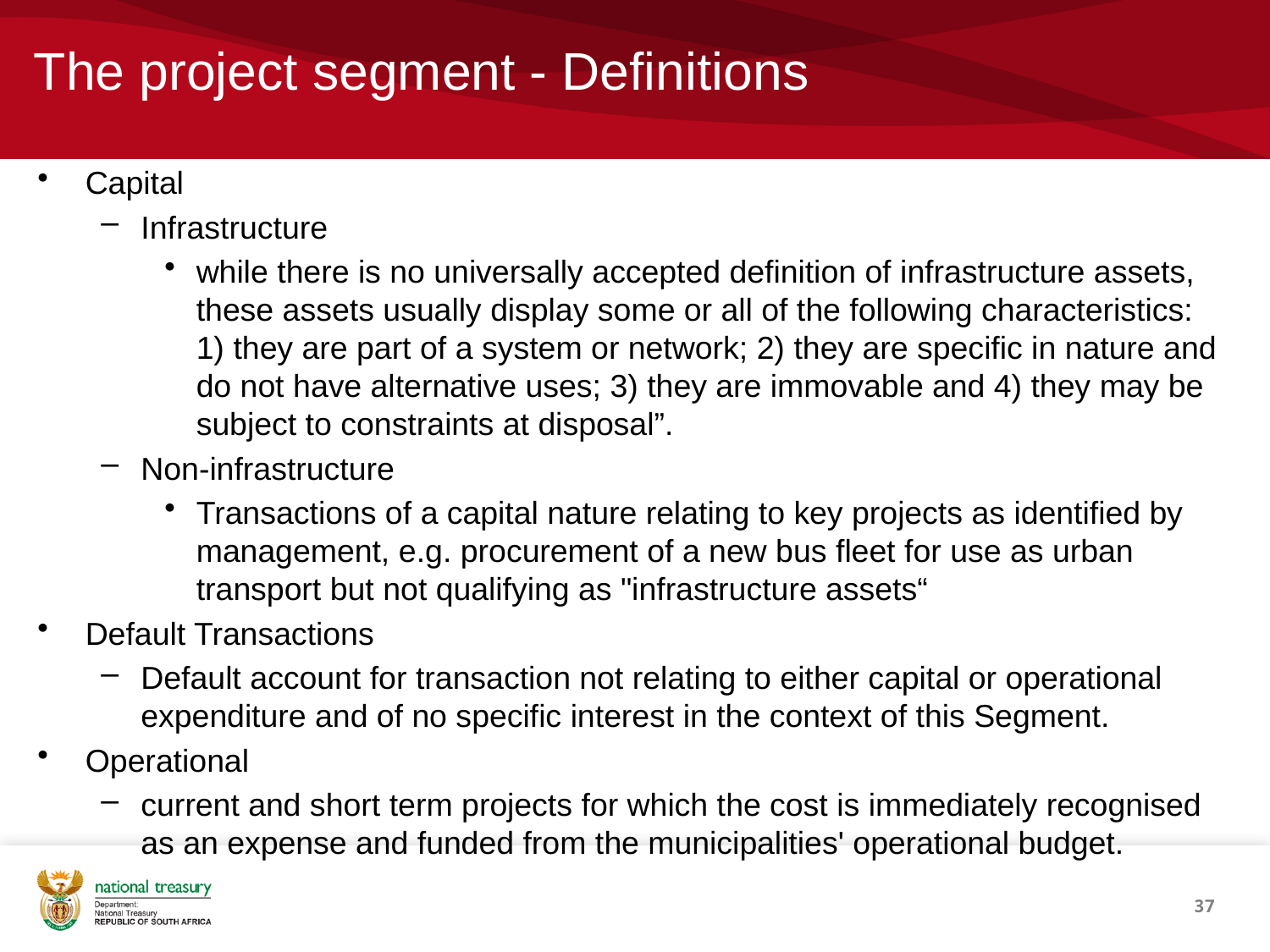

# The project segment - Definitions
Capital
Infrastructure
while there is no universally accepted definition of infrastructure assets, these assets usually display some or all of the following characteristics: 1) they are part of a system or network; 2) they are specific in nature and do not have alternative uses; 3) they are immovable and 4) they may be subject to constraints at disposal”.
Non-infrastructure
Transactions of a capital nature relating to key projects as identified by management, e.g. procurement of a new bus fleet for use as urban transport but not qualifying as "infrastructure assets“
Default Transactions
Default account for transaction not relating to either capital or operational expenditure and of no specific interest in the context of this Segment.
Operational
current and short term projects for which the cost is immediately recognised as an expense and funded from the municipalities' operational budget.
37